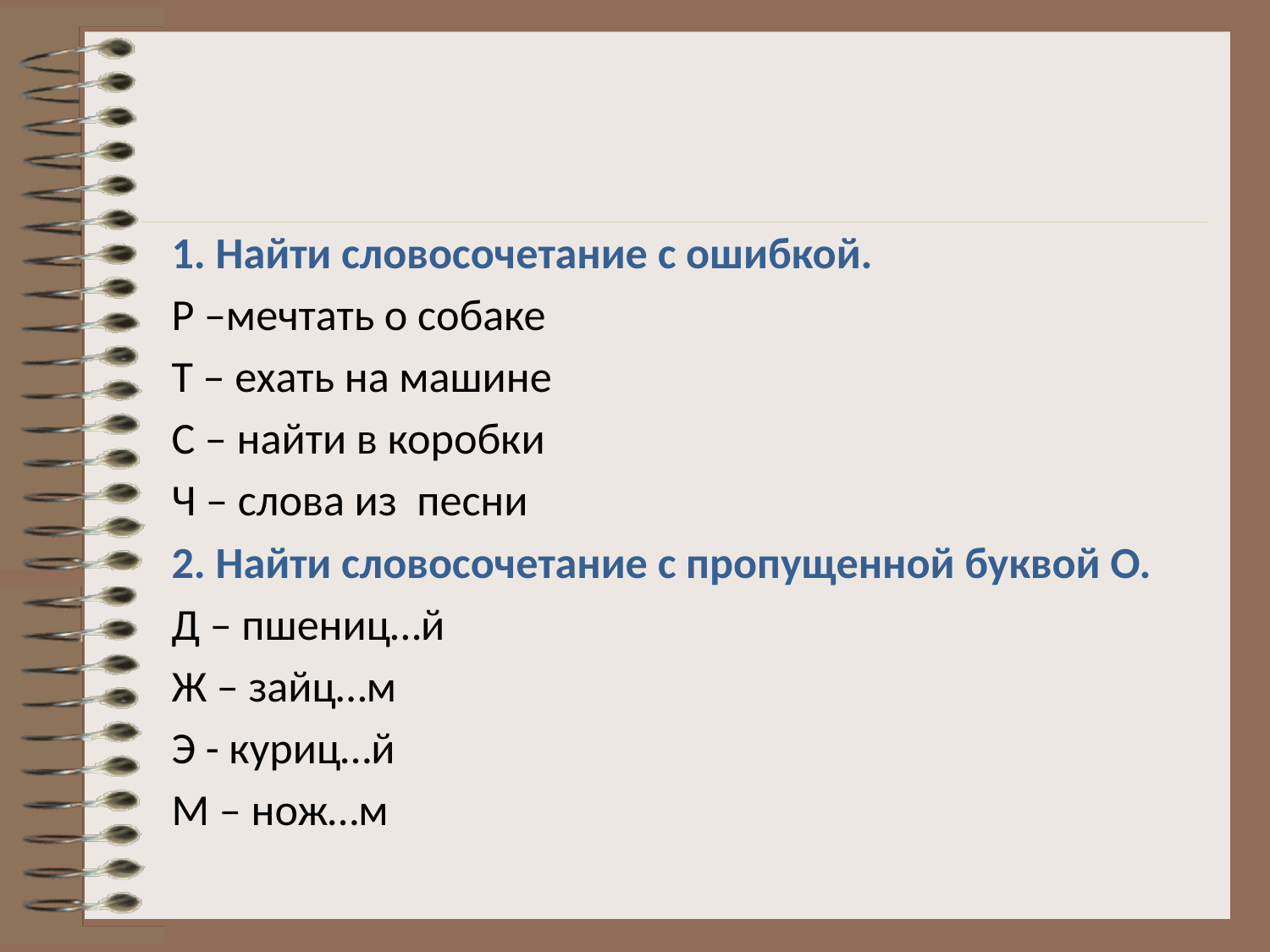

#
1. Найти словосочетание с ошибкой.
Р –мечтать о собаке
Т – ехать на машине
С – найти в коробки
Ч – слова из  песни
2. Найти словосочетание с пропущенной буквой О.
Д – пшениц…й
Ж – зайц…м
Э - куриц…й
М – нож…м